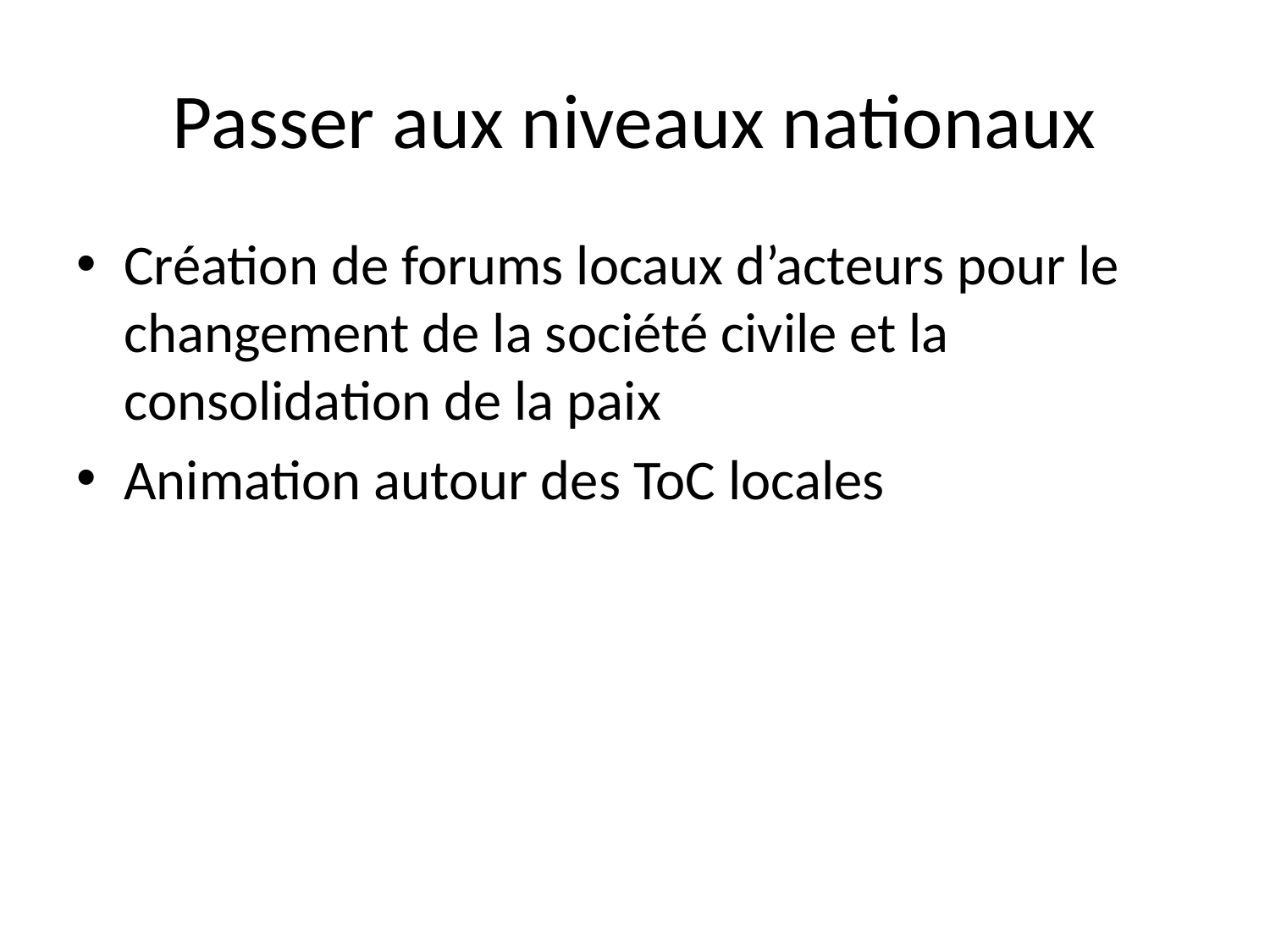

# Passer aux niveaux nationaux
Création de forums locaux d’acteurs pour le changement de la société civile et la consolidation de la paix
Animation autour des ToC locales